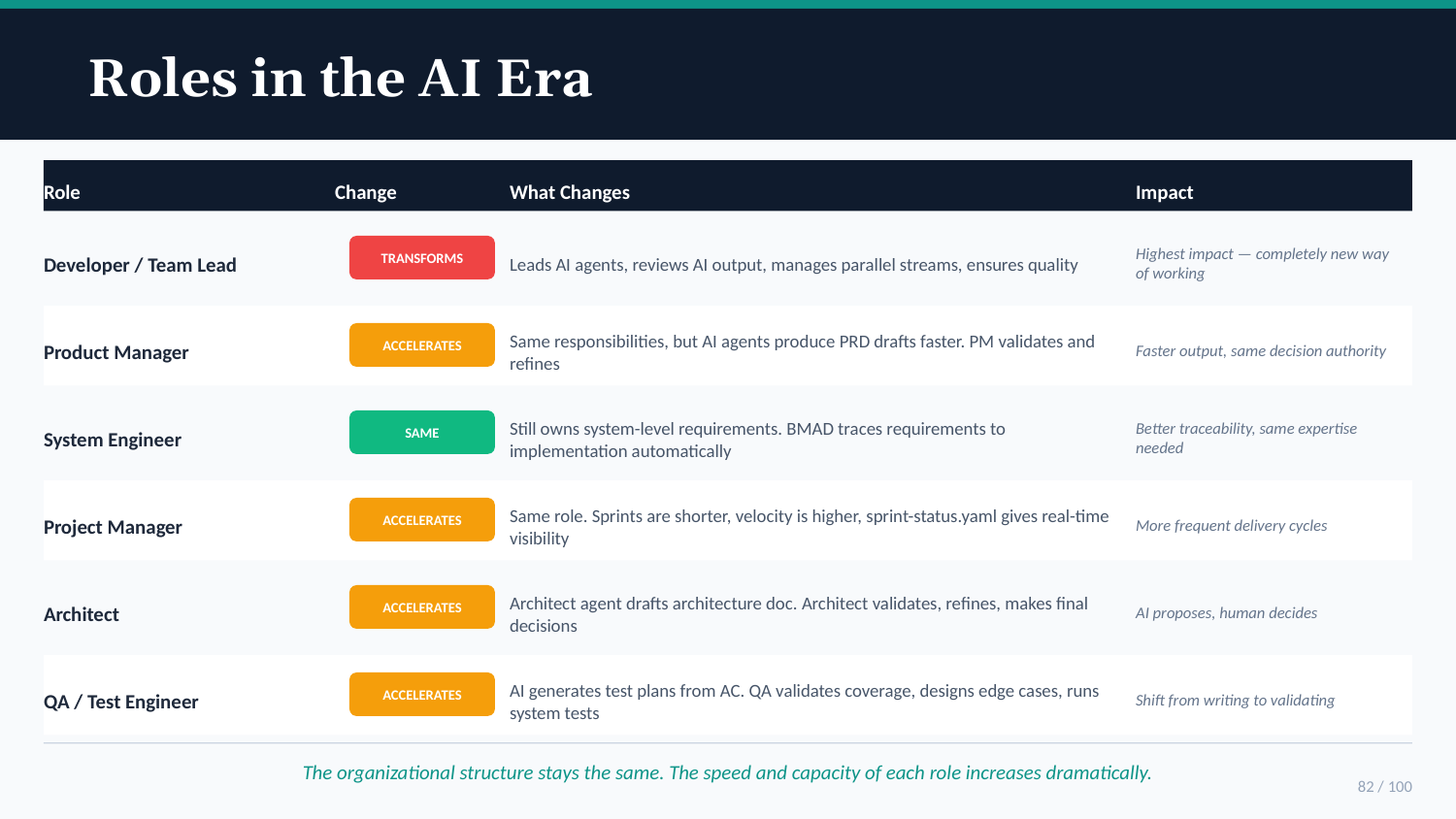

Roles in the AI Era

Role
Change
What Changes
Impact

Developer / Team Lead
Leads AI agents, reviews AI output, manages parallel streams, ensures quality
Highest impact — completely new way of working

TRANSFORMS

Product Manager
Same responsibilities, but AI agents produce PRD drafts faster. PM validates and refines
Faster output, same decision authority

ACCELERATES

System Engineer
Still owns system-level requirements. BMAD traces requirements to implementation automatically
Better traceability, same expertise needed

SAME

Project Manager
Same role. Sprints are shorter, velocity is higher, sprint-status.yaml gives real-time visibility
More frequent delivery cycles

ACCELERATES

Architect
Architect agent drafts architecture doc. Architect validates, refines, makes final decisions
AI proposes, human decides

ACCELERATES

QA / Test Engineer
AI generates test plans from AC. QA validates coverage, designs edge cases, runs system tests
Shift from writing to validating

ACCELERATES

The organizational structure stays the same. The speed and capacity of each role increases dramatically.
82 / 100